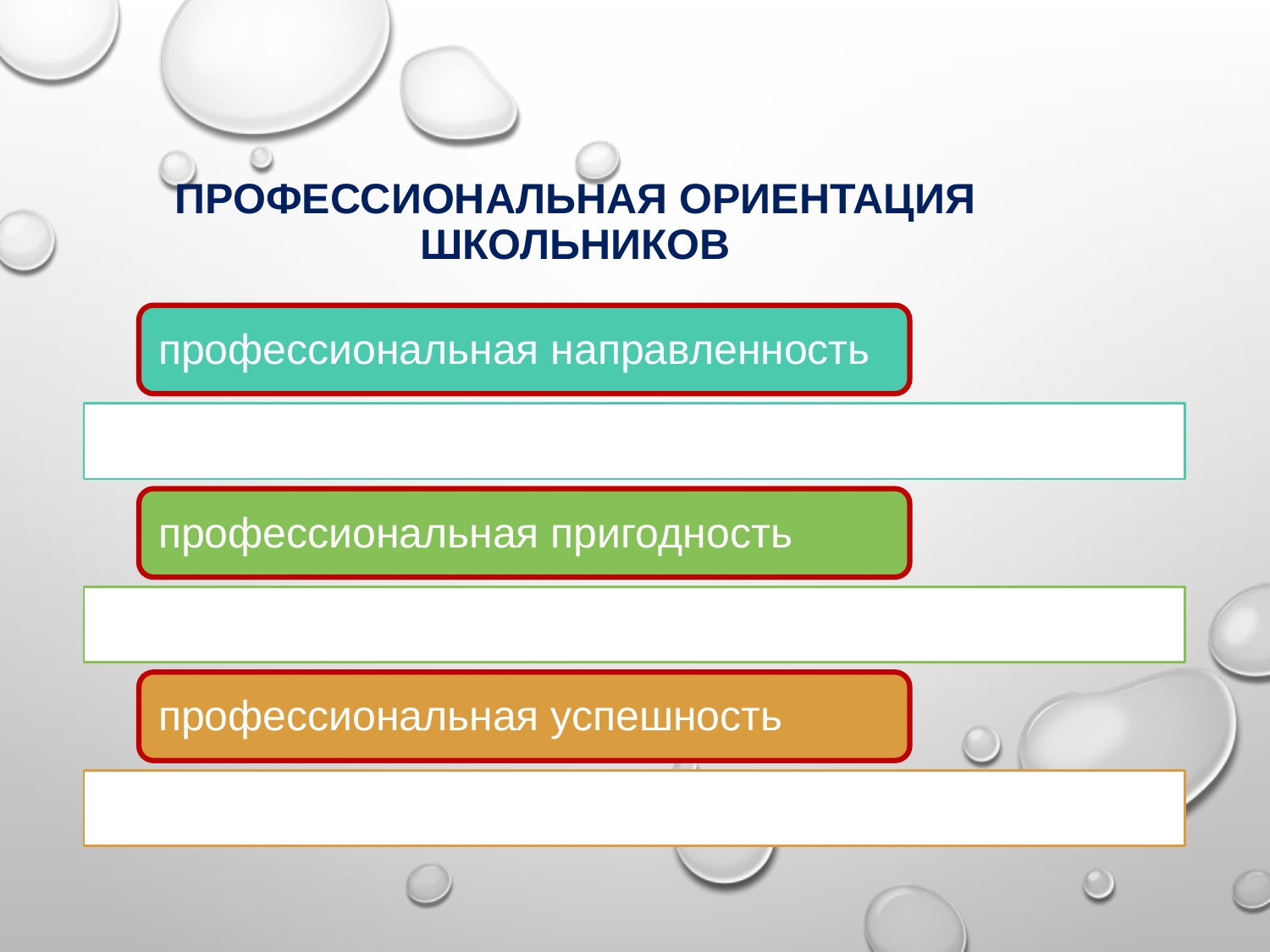

# ПРОФЕССИОНАЛЬНАЯ ОРИЕНТАЦИЯ ШКОЛЬНИКОВ
профессиональная пригодность
профессиональная успешность
профессиональная направленность